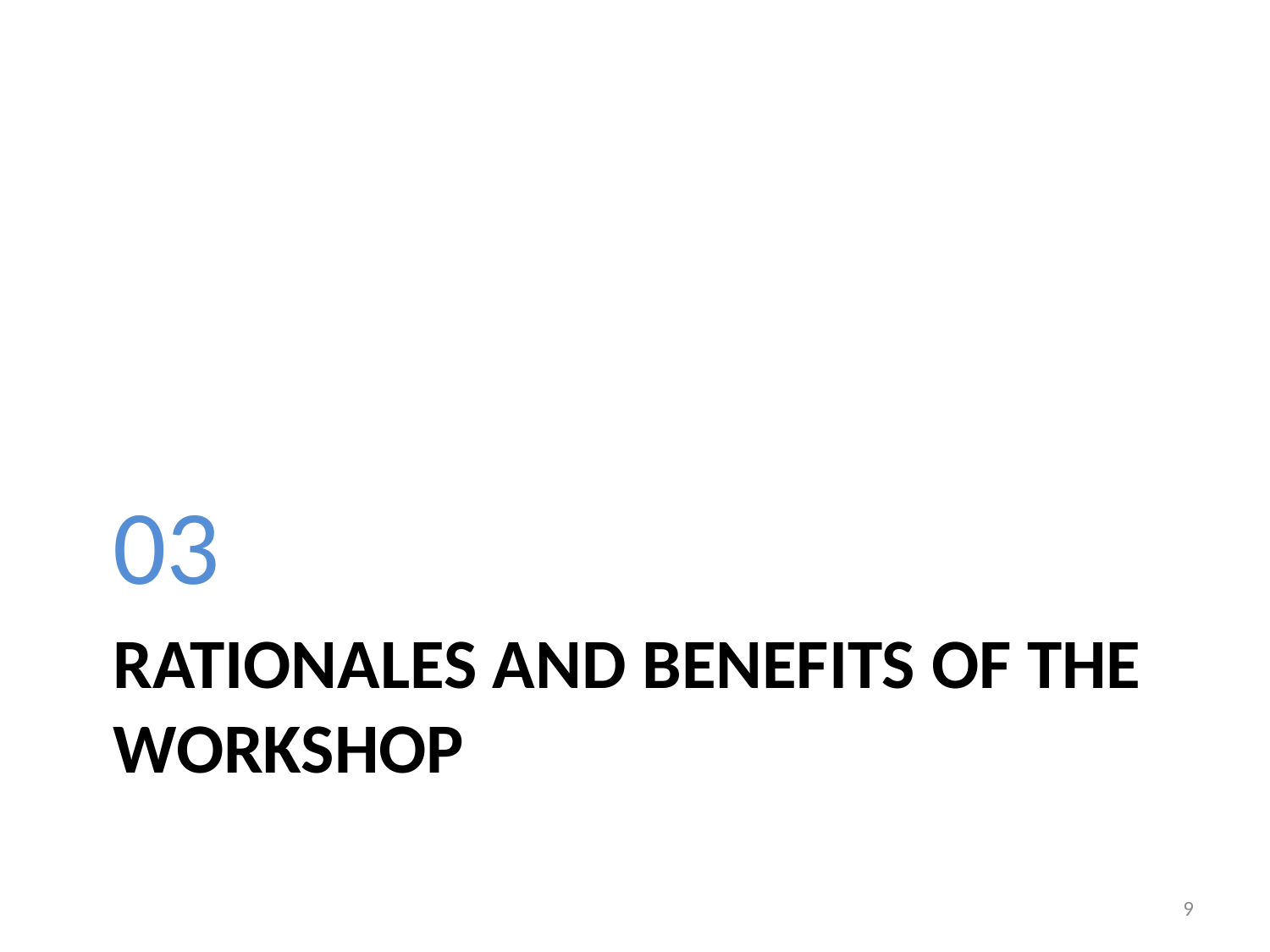

03
# Rationales and Benefits of the Workshop
9